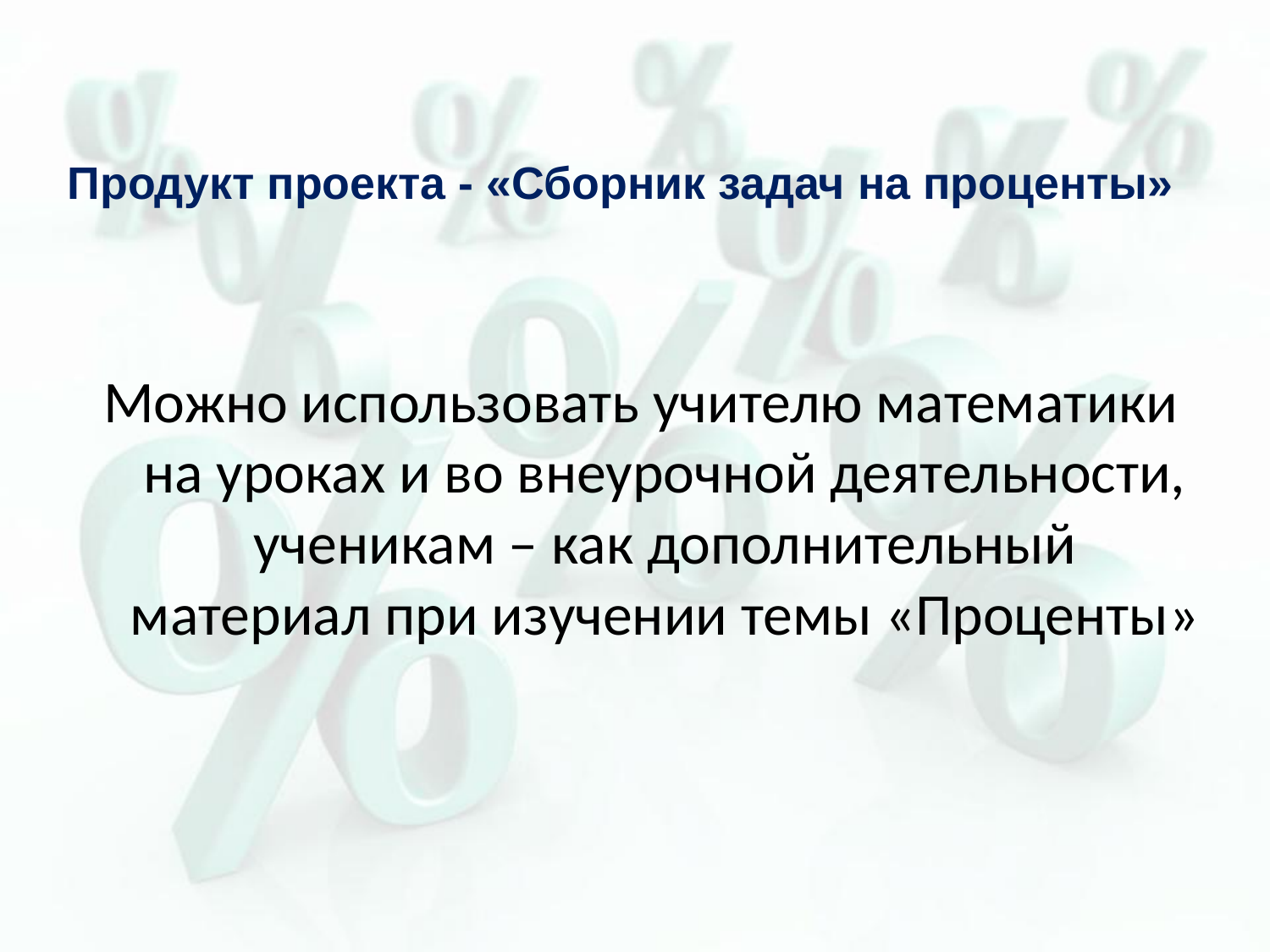

# Продукт проекта - «Сборник задач на проценты»
Можно использовать учителю математики на уроках и во внеурочной деятельности, ученикам – как дополнительный материал при изучении темы «Проценты»